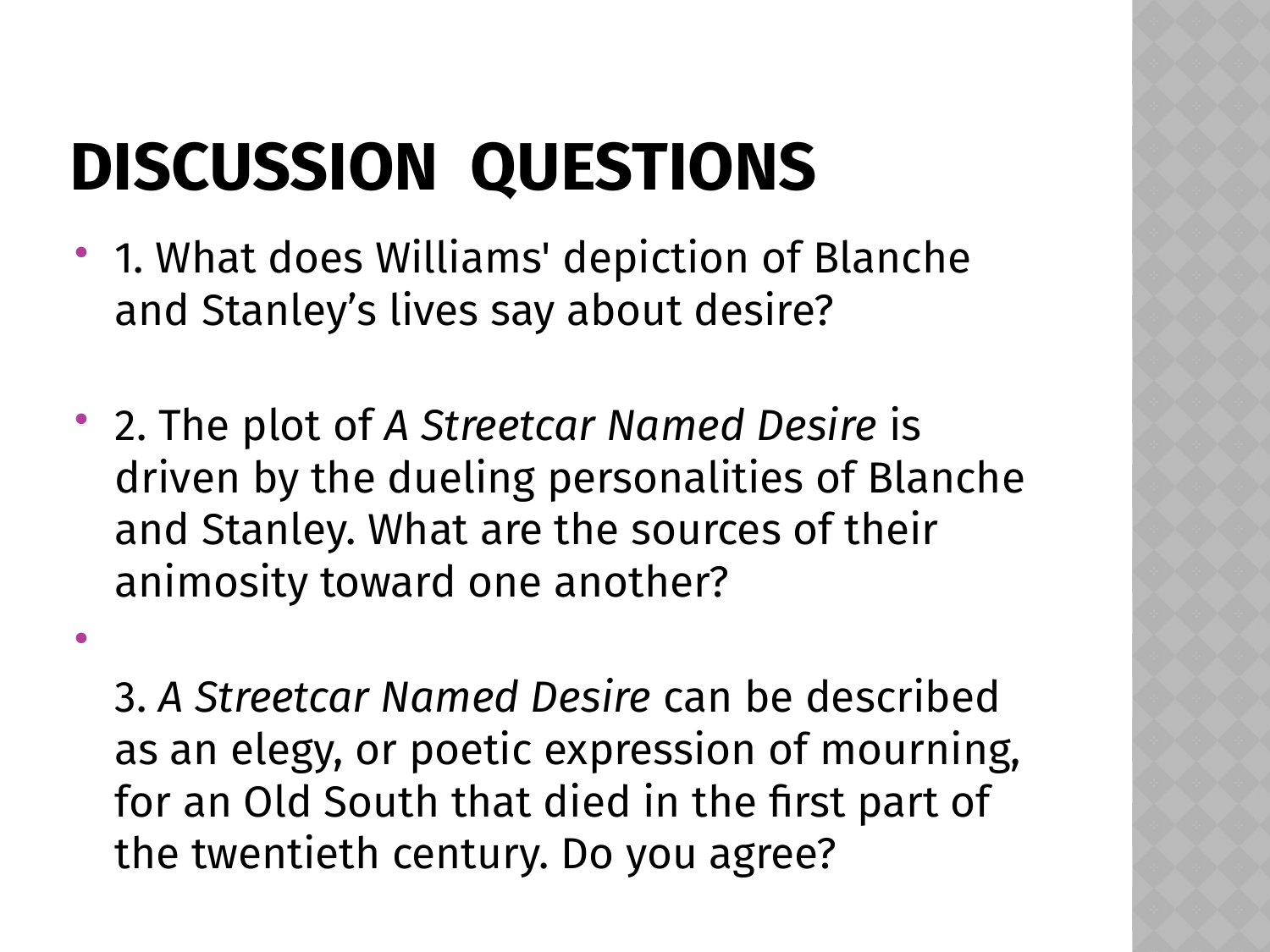

# Discussion  Questions
1. What does Williams' depiction of Blanche and Stanley’s lives say about desire?
2. The plot of A Streetcar Named Desire is driven by the dueling personalities of Blanche and Stanley. What are the sources of their animosity toward one another?
3. A Streetcar Named Desire can be described as an elegy, or poetic expression of mourning, for an Old South that died in the first part of the twentieth century. Do you agree?